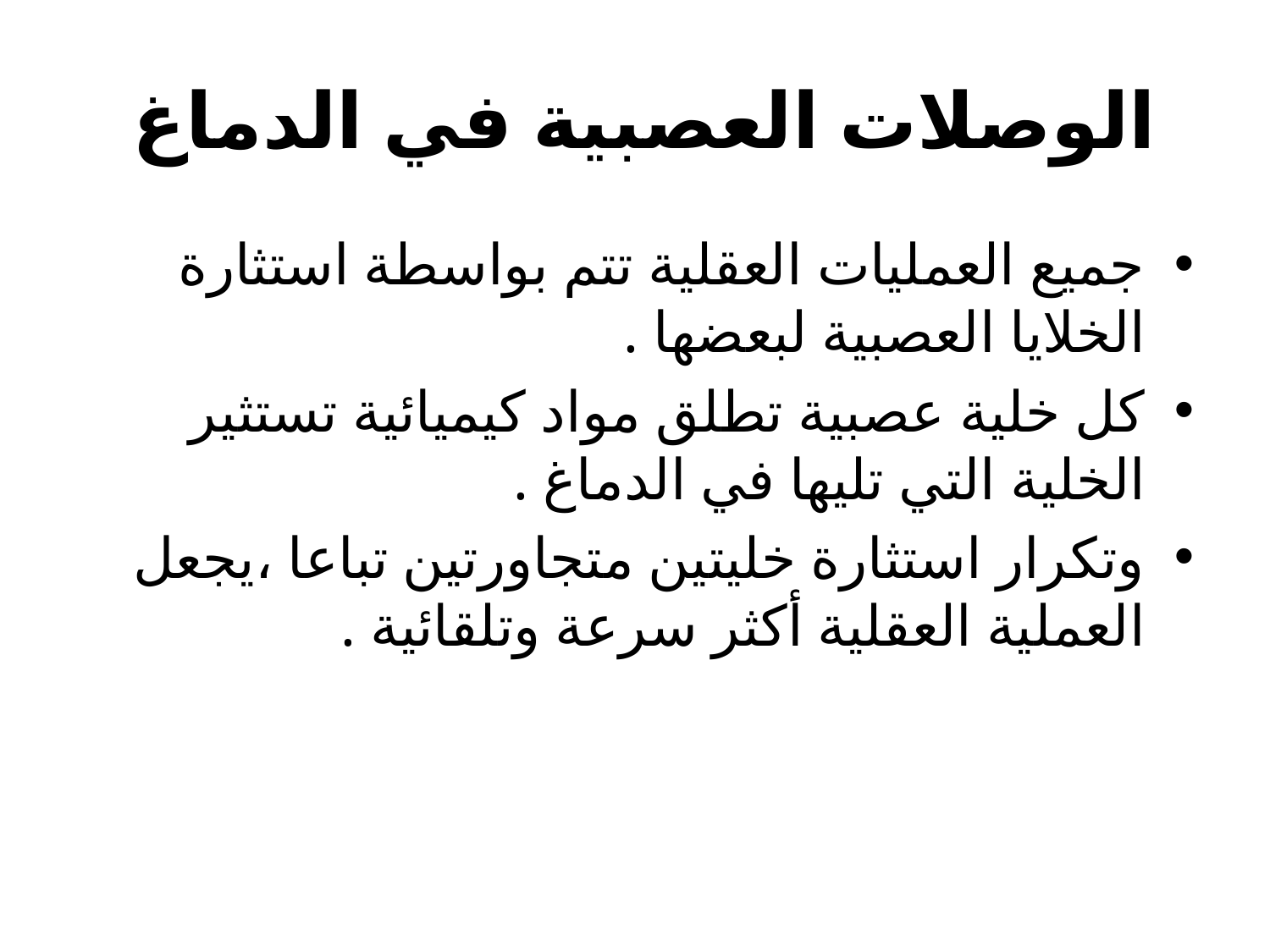

# الوصلات العصبية في الدماغ
جميع العمليات العقلية تتم بواسطة استثارة الخلايا العصبية لبعضها .
كل خلية عصبية تطلق مواد كيميائية تستثير الخلية التي تليها في الدماغ .
وتكرار استثارة خليتين متجاورتين تباعا ،يجعل العملية العقلية أكثر سرعة وتلقائية .